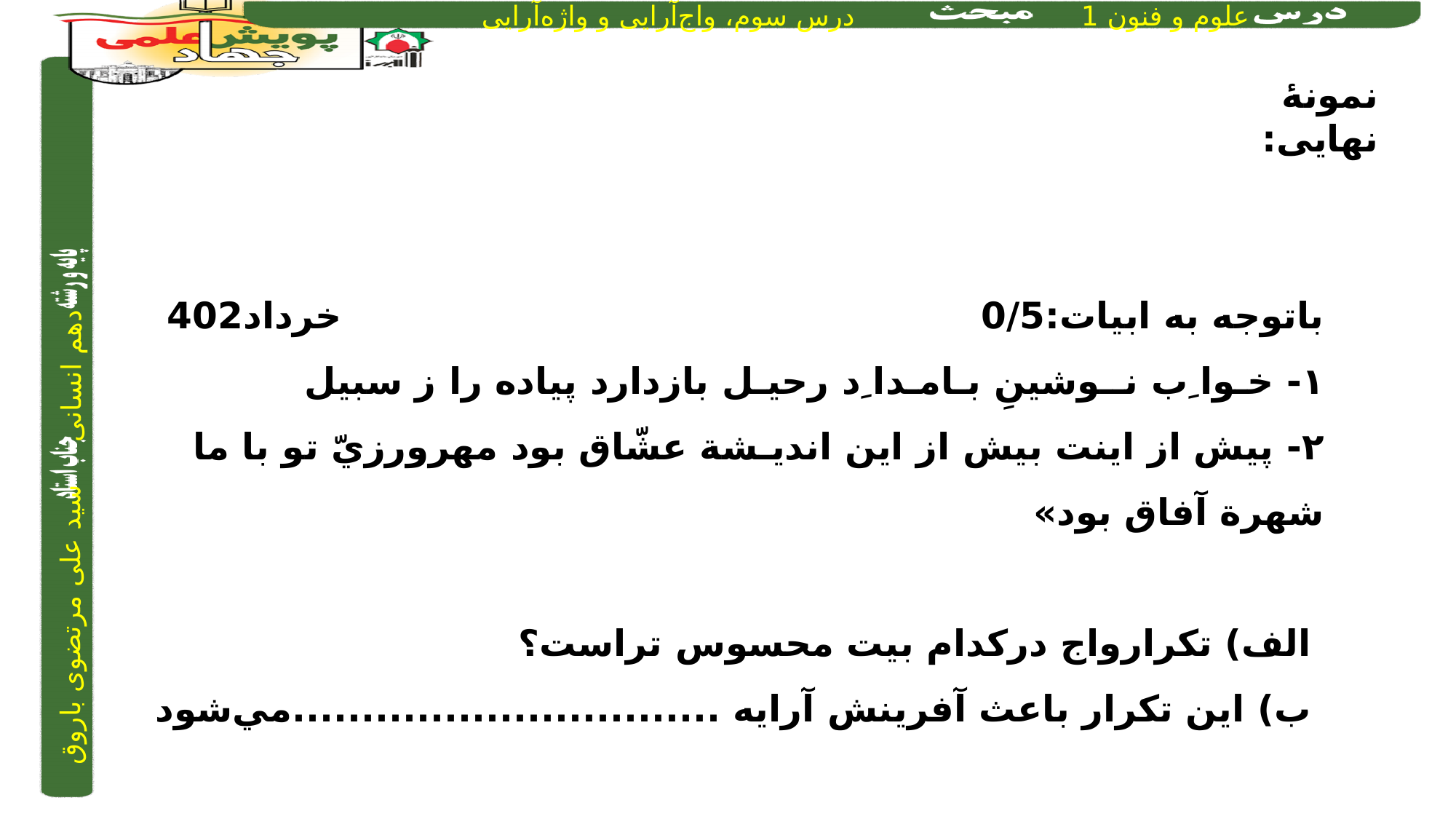

نمونۀ نهایی:
باتوجه به ابيات:0/5							خرداد402
١- خـوا ِب نــوشينِ بـامـدا ِد رحيـل 	بازدارد پياده را ز سبيل
٢- پيش از اينت بيش از اين انديـشة عشّاق بود	 مهرورزيّ تو با ما شهرة آفاق بود»

 الف) تكرارواج دركدام بيت محسوس تراست؟
 ب) اين تكرار باعث آفرينش آرايه ...............................مي‌شود